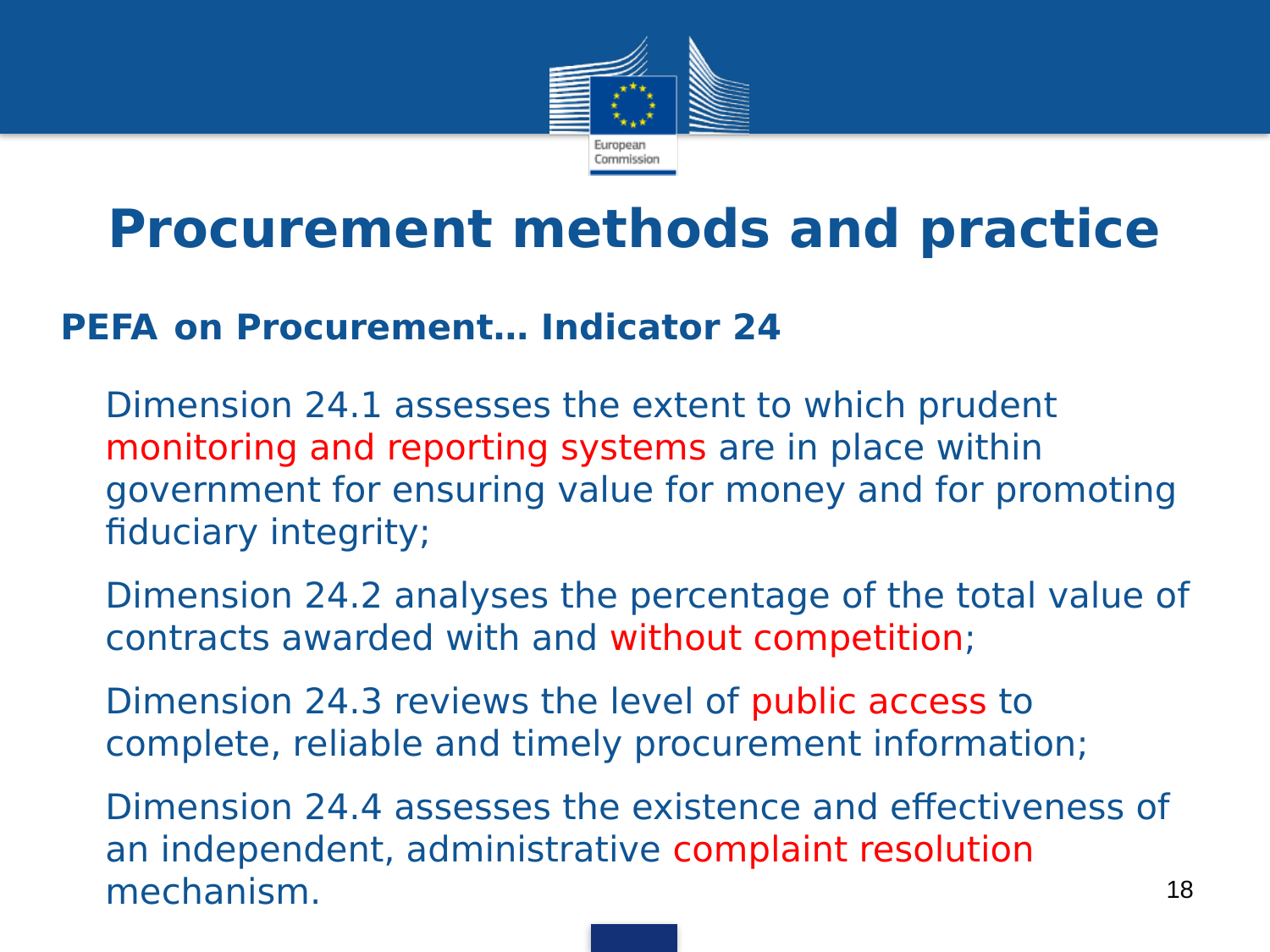

Procurement methods and practice
PEFA on Procurement… Indicator 24
Dimension 24.1 assesses the extent to which prudent monitoring and reporting systems are in place within government for ensuring value for money and for promoting fiduciary integrity;
Dimension 24.2 analyses the percentage of the total value of contracts awarded with and without competition;
Dimension 24.3 reviews the level of public access to complete, reliable and timely procurement information;
Dimension 24.4 assesses the existence and effectiveness of an independent, administrative complaint resolution mechanism.
18